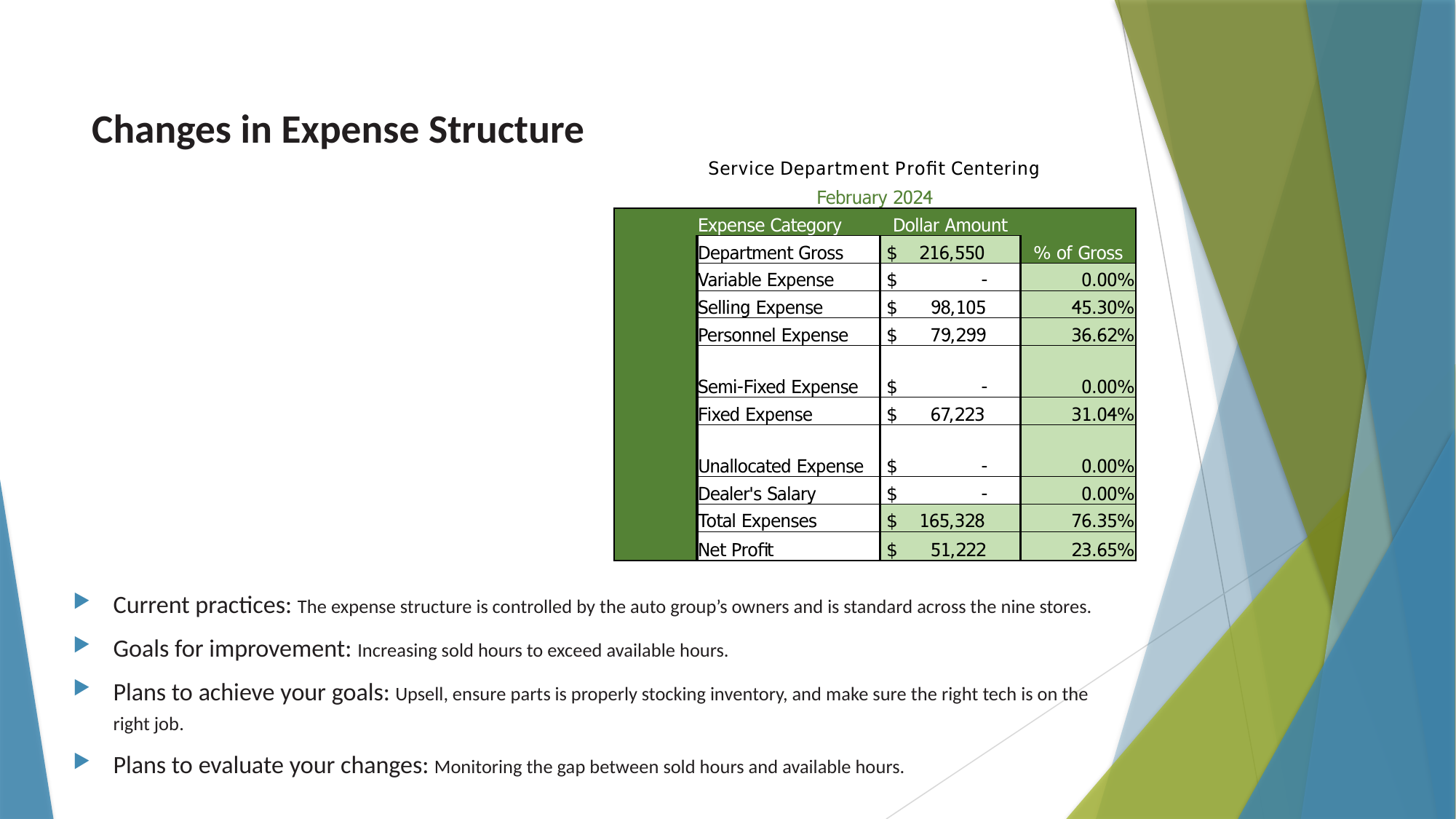

# Changes in Expense Structure
| Service Department Profit Centering |  |  |  |
| --- | --- | --- | --- |
| February 2024 |  |  |  |
|  | Expense Category | Dollar Amount |  |
|  | Department Gross | $ 216,550 | % of Gross |
|  | Variable Expense | $ - | 0.00% |
|  | Selling Expense | $ 98,105 | 45.30% |
|  | Personnel Expense | $ 79,299 | 36.62% |
|  | Semi-Fixed Expense | $ - | 0.00% |
|  | Fixed Expense | $ 67,223 | 31.04% |
|  | Unallocated Expense | $ - | 0.00% |
|  | Dealer's Salary | $ - | 0.00% |
|  | Total Expenses | $ 165,328 | 76.35% |
|  | Net Profit | $ 51,222 | 23.65% |

Current practices: The expense structure is controlled by the auto group’s owners and is standard across the nine stores.
Goals for improvement: Increasing sold hours to exceed available hours.
Plans to achieve your goals: Upsell, ensure parts is properly stocking inventory, and make sure the right tech is on the right job.
Plans to evaluate your changes: Monitoring the gap between sold hours and available hours.